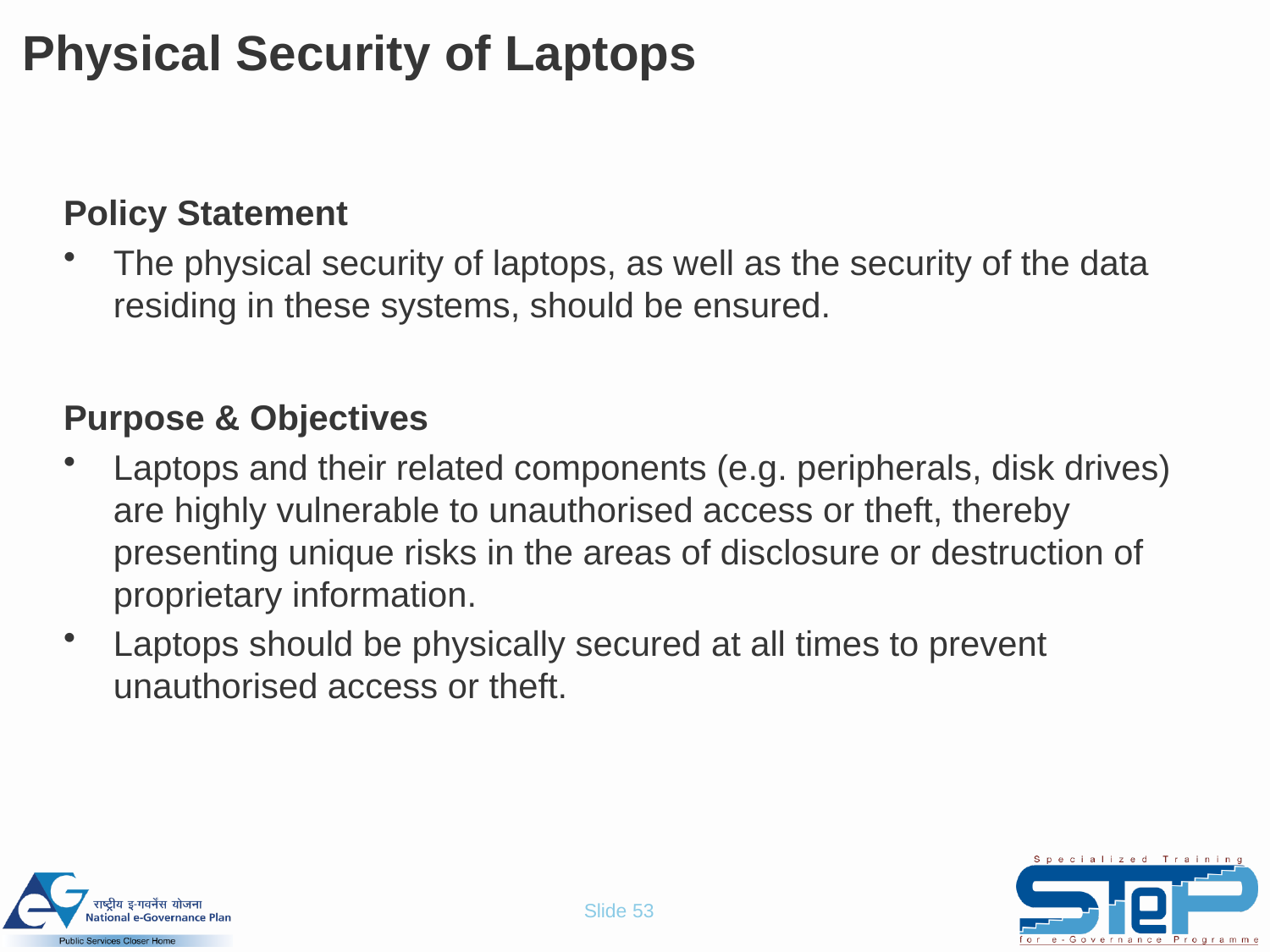

# Physical Security of Laptops
Policy Statement
The physical security of laptops, as well as the security of the data residing in these systems, should be ensured.

Purpose & Objectives
Laptops and their related components (e.g. peripherals, disk drives) are highly vulnerable to unauthorised access or theft, thereby presenting unique risks in the areas of disclosure or destruction of proprietary information.
Laptops should be physically secured at all times to prevent unauthorised access or theft.